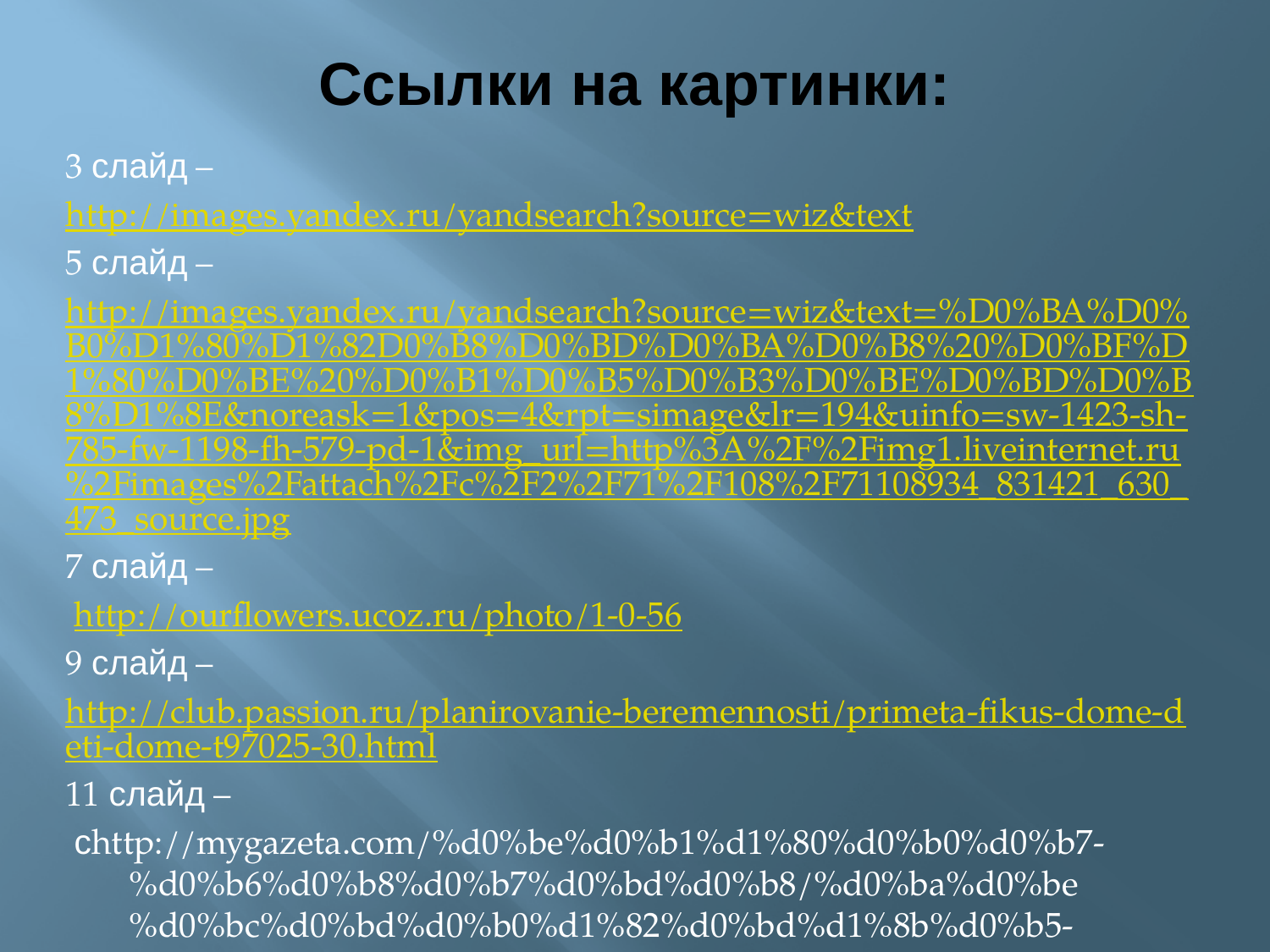

# Ссылки на картинки:
3 слайд –
http://images.yandex.ru/yandsearch?source=wiz&text
5 слайд –
http://images.yandex.ru/yandsearch?source=wiz&text=%D0%BA%D0%B0%D1%80%D1%82D0%B8%D0%BD%D0%BA%D0%B8%20%D0%BF%D1%80%D0%BE%20%D0%B1%D0%B5%D0%B3%D0%BE%D0%BD%D0%B8%D1%8E&noreask=1&pos=4&rpt=simage&lr=194&uinfo=sw-1423-sh-785-fw-1198-fh-579-pd-1&img_url=http%3A%2F%2Fimg1.liveinternet.ru%2Fimages%2Fattach%2Fc%2F2%2F71%2F108%2F71108934_831421_630_473_source.jpg
7 слайд –
 http://ourflowers.ucoz.ru/photo/1-0-56
9 слайд –
http://club.passion.ru/planirovanie-beremennosti/primeta-fikus-dome-deti-dome-t97025-30.html
11 слайд –
 сhttp://mygazeta.com/%d0%be%d0%b1%d1%80%d0%b0%d0%b7-%d0%b6%d0%b8%d0%b7%d0%bd%d0%b8/%d0%ba%d0%be%d0%bc%d0%bd%d0%b0%d1%82%d0%bd%d1%8b%d0%b5-%d1%80%d0%b0%d1%81%d1%82%d0%b5%d0%bd%d0%b8%d1%8f-%d1%81%d0%bf%d0%be%d1%81%d0%be%d0%b1%d1%81%d1%82%d0%b2%d1%83%d1%8e%d1%82-%d0%b7%d0%b4%d0%be.html